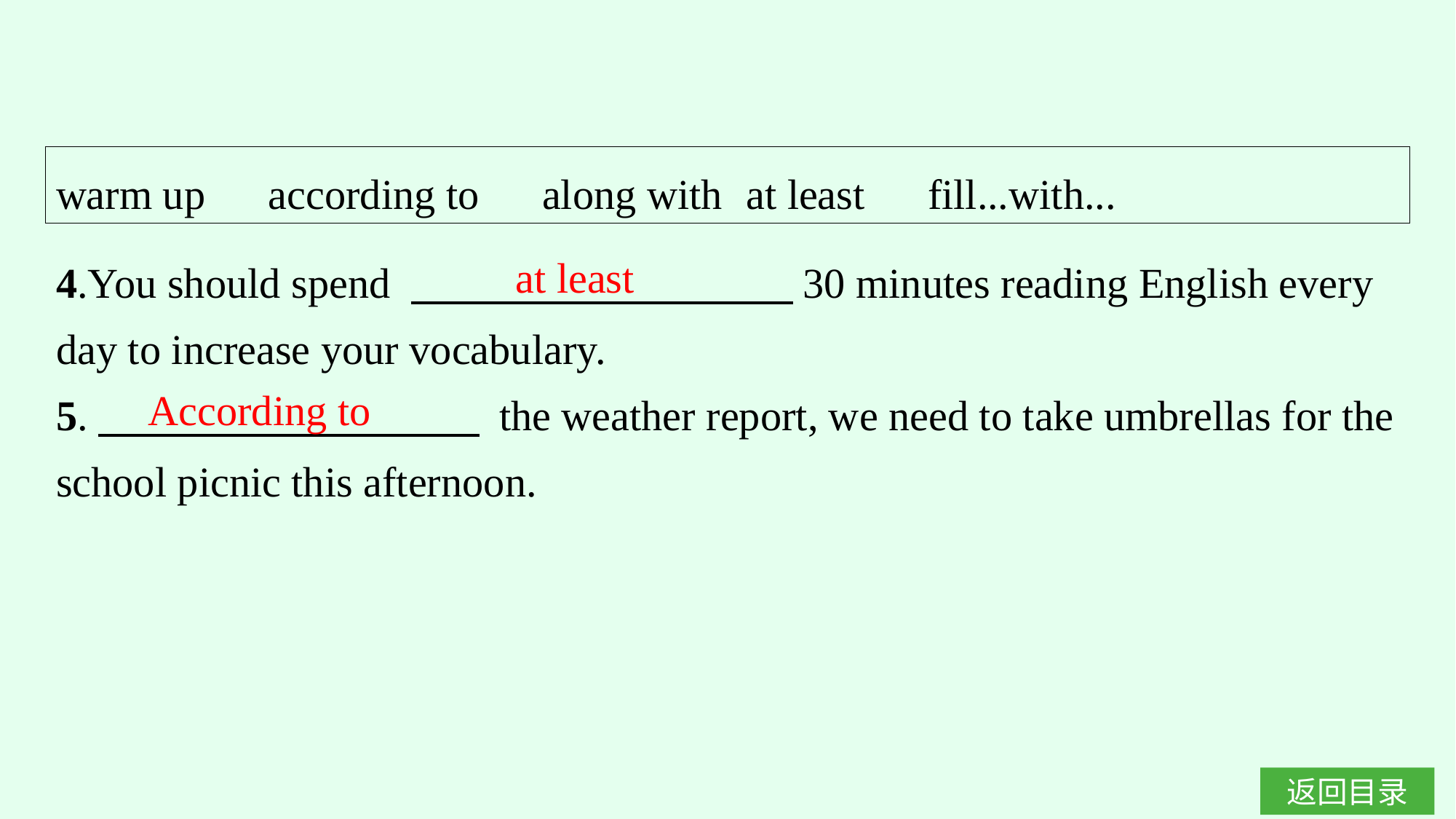

warm up　according to　along with  at least　fill...with...
4.You should spend 　　　　　　　　　30 minutes reading English every day to increase your vocabulary.
5.　　　　　　　　　 the weather report, we need to take umbrellas for the school picnic this afternoon.
at least
According to